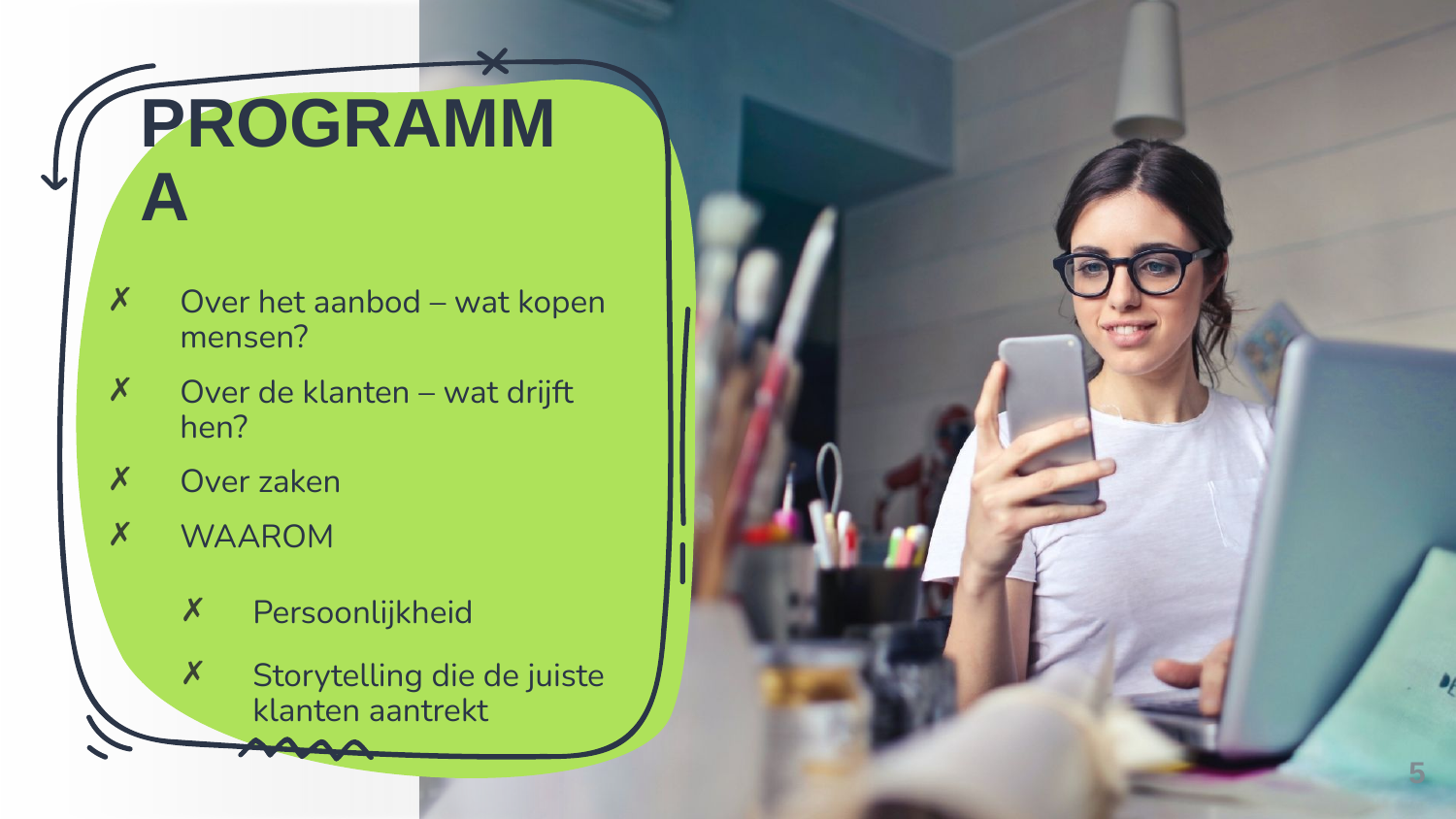

# PROGRAMMA
Over het aanbod – wat kopen mensen?
Over de klanten – wat drijft hen?
Over zaken
WAAROM
Persoonlijkheid
Storytelling die de juiste klanten aantrekt
5